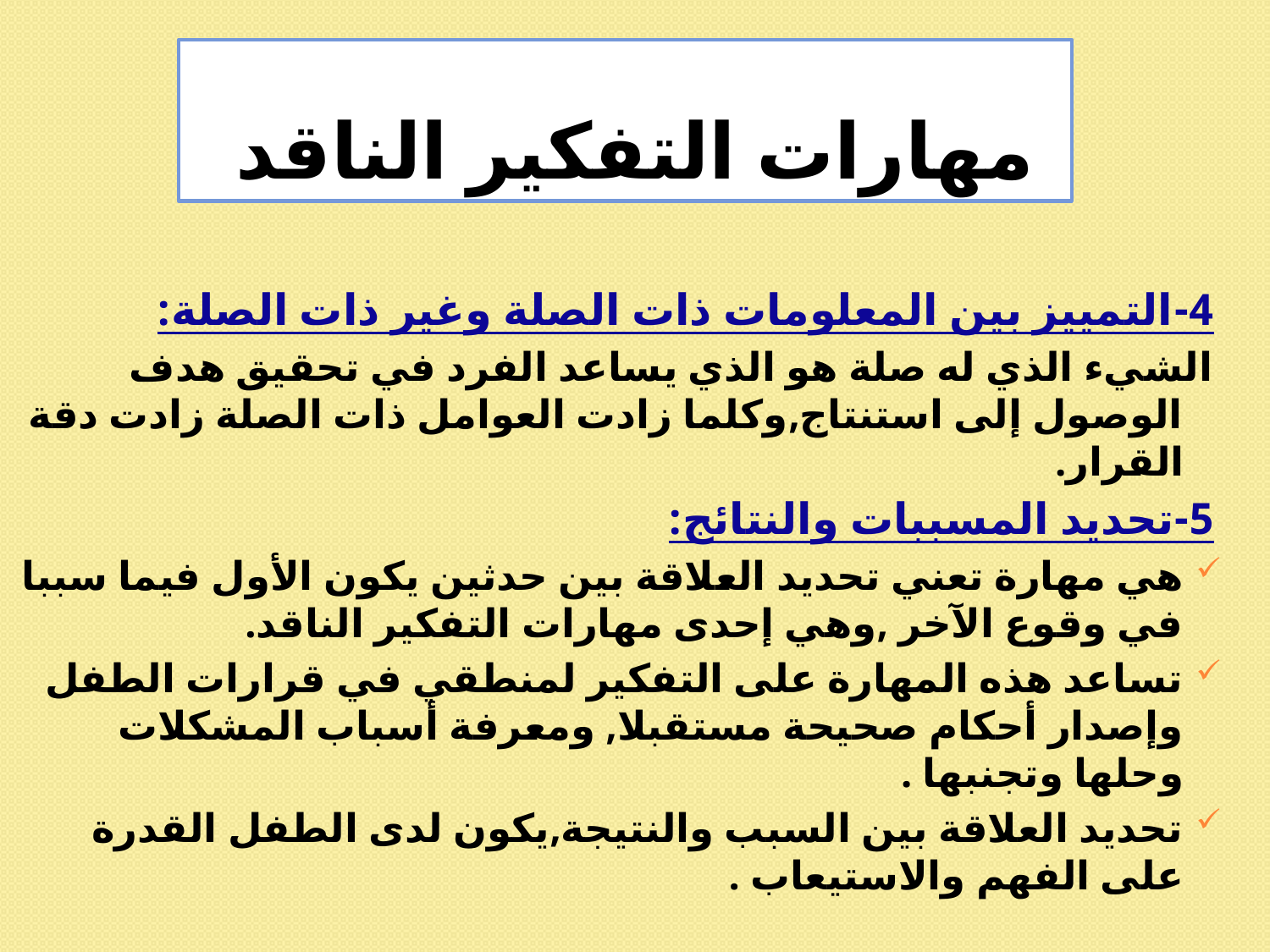

# مهارات التفكير الناقد
4-التمييز بين المعلومات ذات الصلة وغير ذات الصلة:
الشيء الذي له صلة هو الذي يساعد الفرد في تحقيق هدف الوصول إلى استنتاج,وكلما زادت العوامل ذات الصلة زادت دقة القرار.
5-تحديد المسببات والنتائج:
هي مهارة تعني تحديد العلاقة بين حدثين يكون الأول فيما سببا في وقوع الآخر ,وهي إحدى مهارات التفكير الناقد.
تساعد هذه المهارة على التفكير لمنطقي في قرارات الطفل وإصدار أحكام صحيحة مستقبلا, ومعرفة أسباب المشكلات وحلها وتجنبها .
تحديد العلاقة بين السبب والنتيجة,يكون لدى الطفل القدرة على الفهم والاستيعاب .